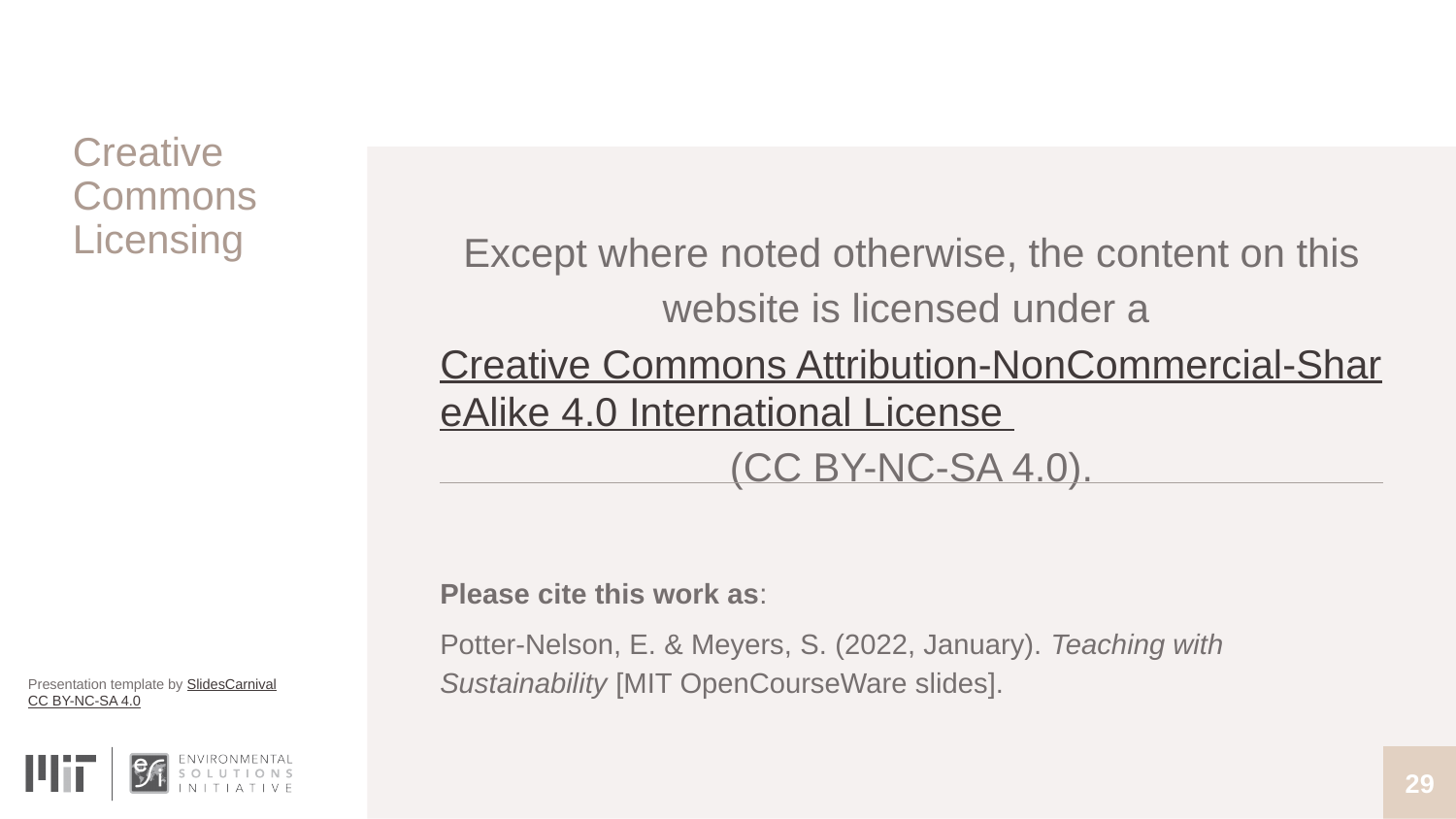

# Creative Commons Licensing
Except where noted otherwise, the content on this website is licensed under a Creative Commons Attribution-NonCommercial-ShareAlike 4.0 International License (CC BY-NC-SA 4.0).

Please cite this work as:
Potter-Nelson, E. & Meyers, S. (2022, January). Teaching with Sustainability [MIT OpenCourseWare slides].
29